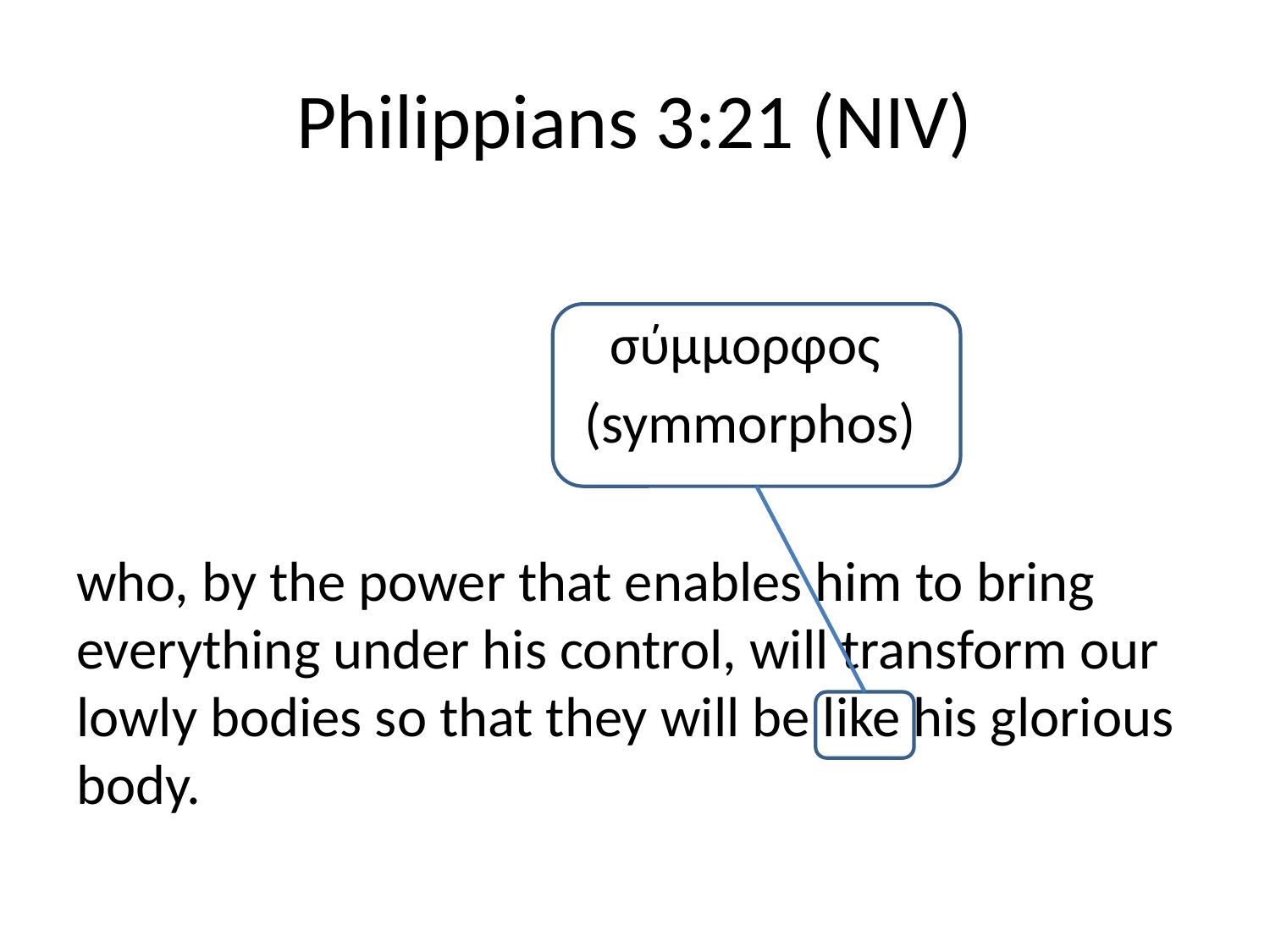

# Philippians 3:21 (NIV)

				  σύμμορφος
				(symmorphos)

who, by the power that enables him to bring everything under his control, will transform our lowly bodies so that they will be like his glorious body.